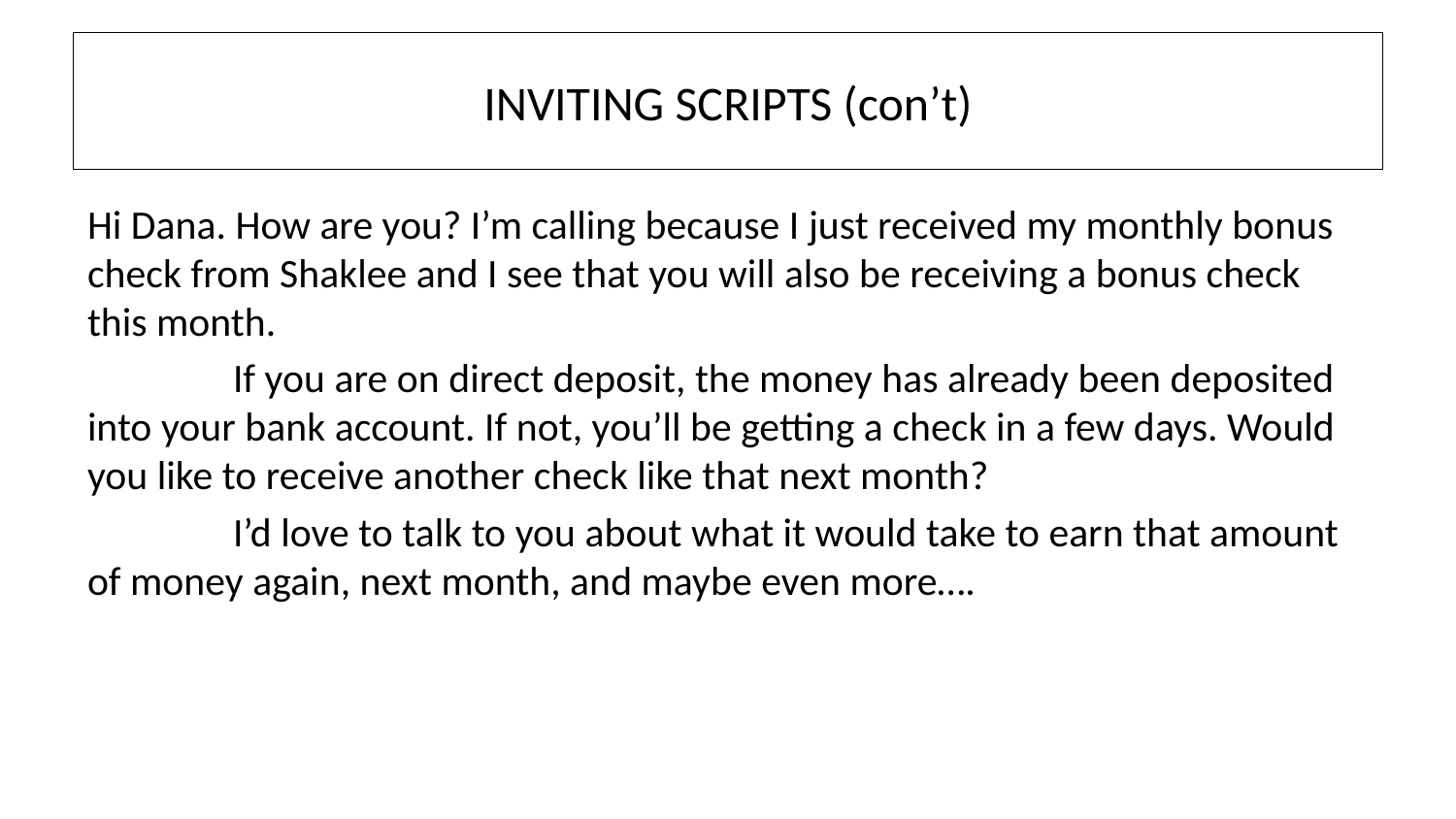

# INVITING SCRIPTS (con’t)
Hi Dana. How are you? I’m calling because I just received my monthly bonus check from Shaklee and I see that you will also be receiving a bonus check this month.
	If you are on direct deposit, the money has already been deposited into your bank account. If not, you’ll be getting a check in a few days. Would you like to receive another check like that next month?
	I’d love to talk to you about what it would take to earn that amount of money again, next month, and maybe even more….